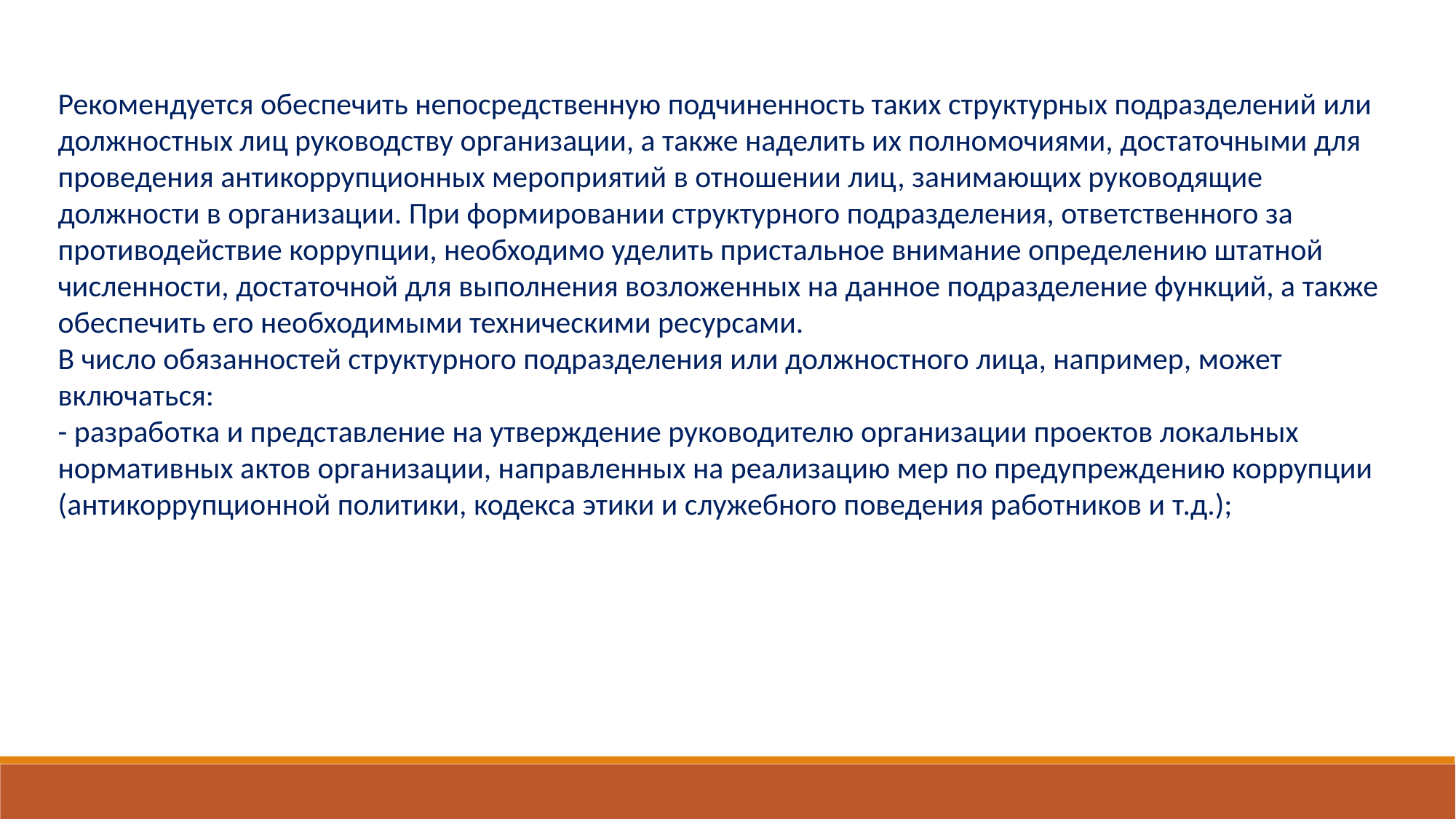

Рекомендуется обеспечить непосредственную подчиненность таких структурных подразделений или должностных лиц руководству организации, а также наделить их полномочиями, достаточными для проведения антикоррупционных мероприятий в отношении лиц, занимающих руководящие должности в организации. При формировании структурного подразделения, ответственного за противодействие коррупции, необходимо уделить пристальное внимание определению штатной численности, достаточной для выполнения возложенных на данное подразделение функций, а также обеспечить его необходимыми техническими ресурсами.
В число обязанностей структурного подразделения или должностного лица, например, может включаться:
- разработка и представление на утверждение руководителю организации проектов локальных нормативных актов организации, направленных на реализацию мер по предупреждению коррупции (антикоррупционной политики, кодекса этики и служебного поведения работников и т.д.);